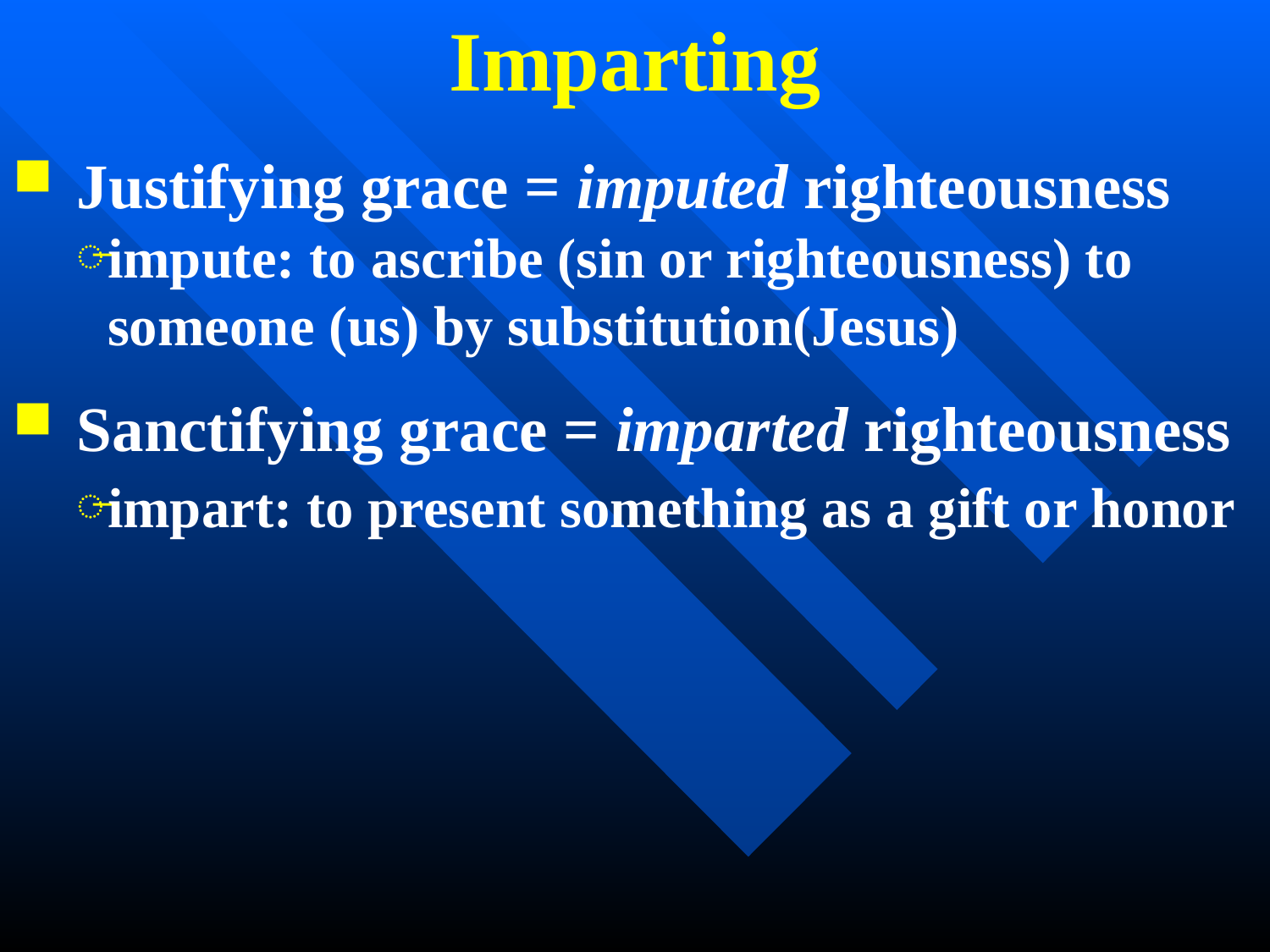

Imparting
Justifying grace = imputed righteousness
impute: to ascribe (sin or righteousness) to someone (us) by substitution(Jesus)

Sanctifying grace = imparted righteousness
impart: to present something as a gift or honor